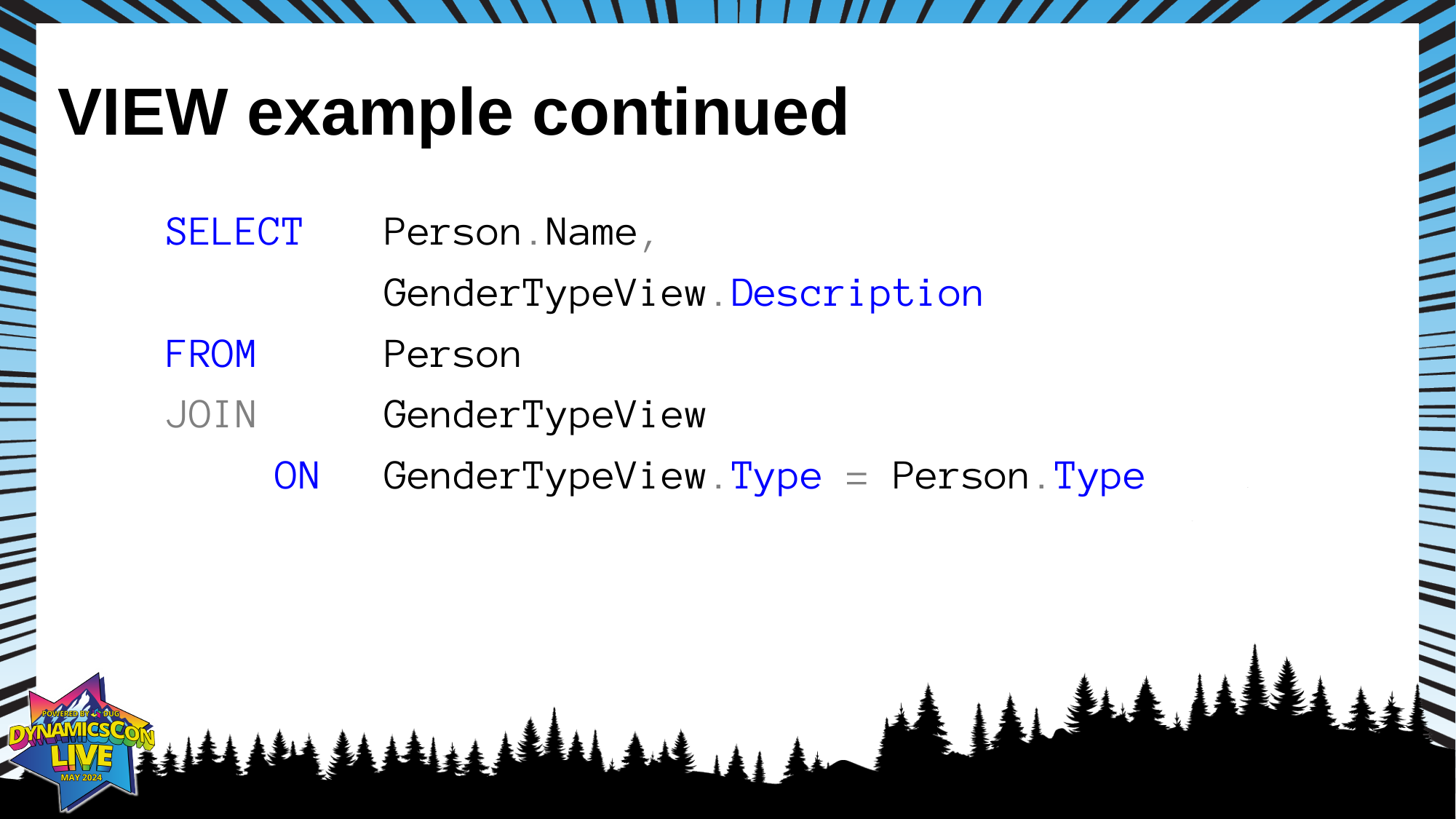

# VIEW example continued
SELECT	Person.Name,
		GenderTypeView.Description
FROM		Person
JOIN		GenderTypeView
	ON	GenderTypeView.Type = Person.Type